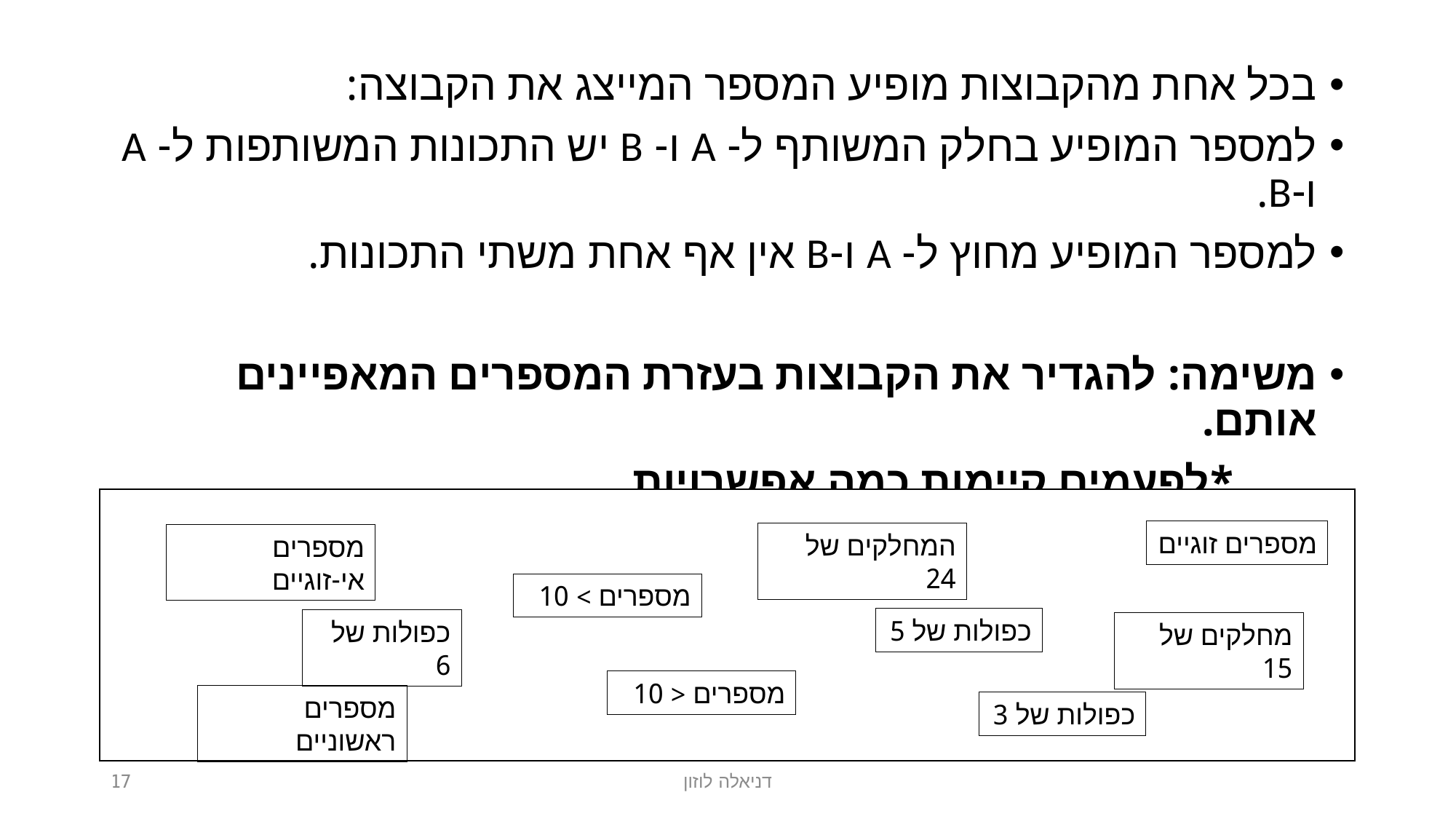

בכל אחת מהקבוצות מופיע המספר המייצג את הקבוצה:
למספר המופיע בחלק המשותף ל- A ו- B יש התכונות המשותפות ל- A ו-B.
למספר המופיע מחוץ ל- A ו-B אין אף אחת משתי התכונות.

משימה: להגדיר את הקבוצות בעזרת המספרים המאפיינים אותם.
		*לפעמים קיימות כמה אפשרויות.
יש לבחור את התכונות מבין התכונות הבאות:

מספרים זוגיים
המחלקים של 24
מספרים אי-זוגיים
מספרים > 10
כפולות של 5
כפולות של 6
מחלקים של 15
מספרים < 10
מספרים ראשוניים
כפולות של 3
17
דניאלה לוזון